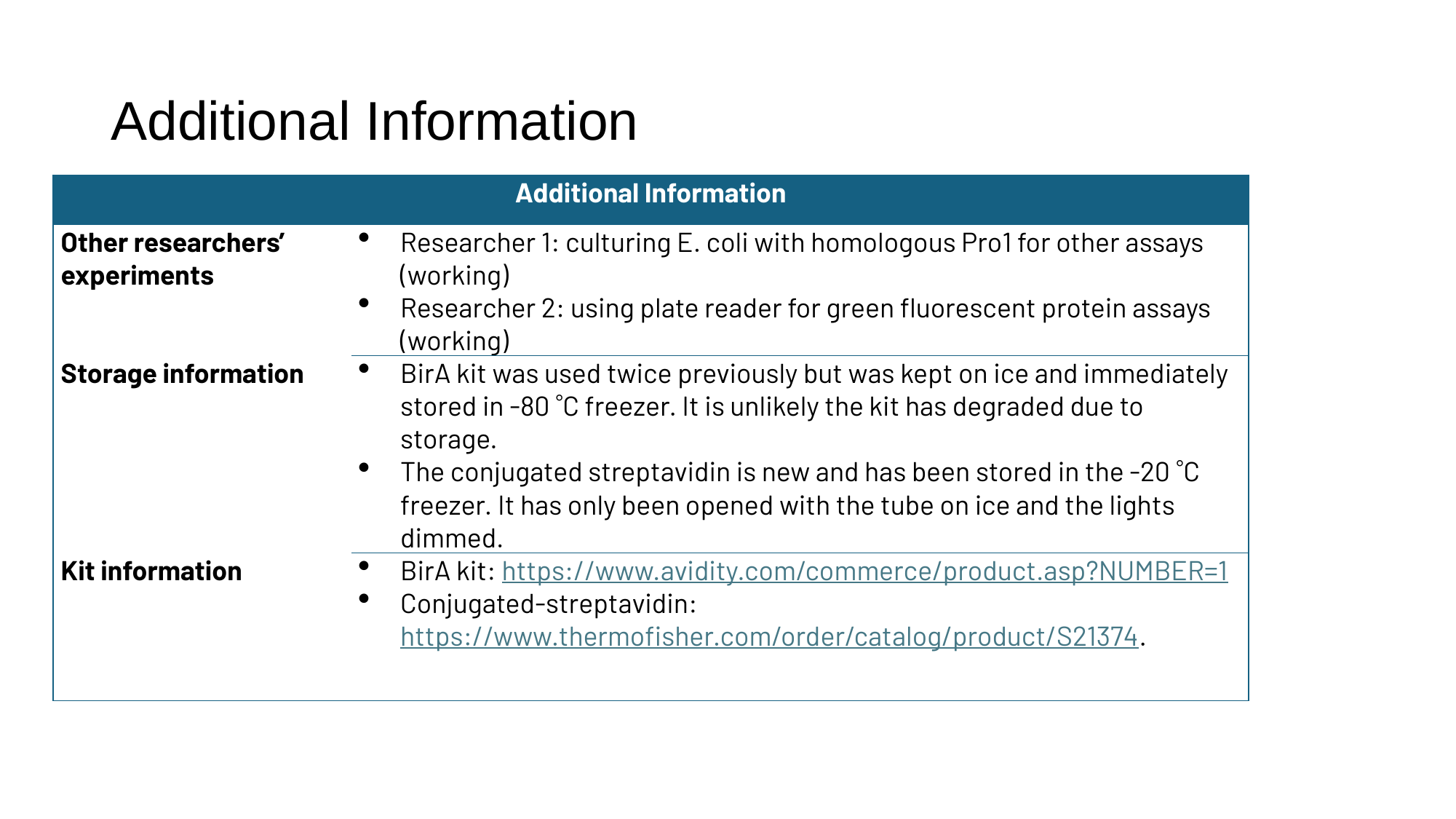

# Additional Information
| Additional Information |  |
| --- | --- |
| Other researchers’ experiments | Researcher 1: culturing E. coli with homologous Pro1 for other assays (working) Researcher 2: using plate reader for green fluorescent protein assays (working) |
| Storage information | BirA kit was used twice previously but was kept on ice and immediately stored in -80 °C freezer. It is unlikely the kit has degraded due to storage. The conjugated streptavidin is new and has been stored in the -20 °C freezer. It has only been opened with the tube on ice and the lights dimmed. |
| Kit information | BirA kit: https://www.avidity.com/commerce/product.asp?NUMBER=1 Conjugated-streptavidin: https://www.thermofisher.com/order/catalog/product/S21374. |